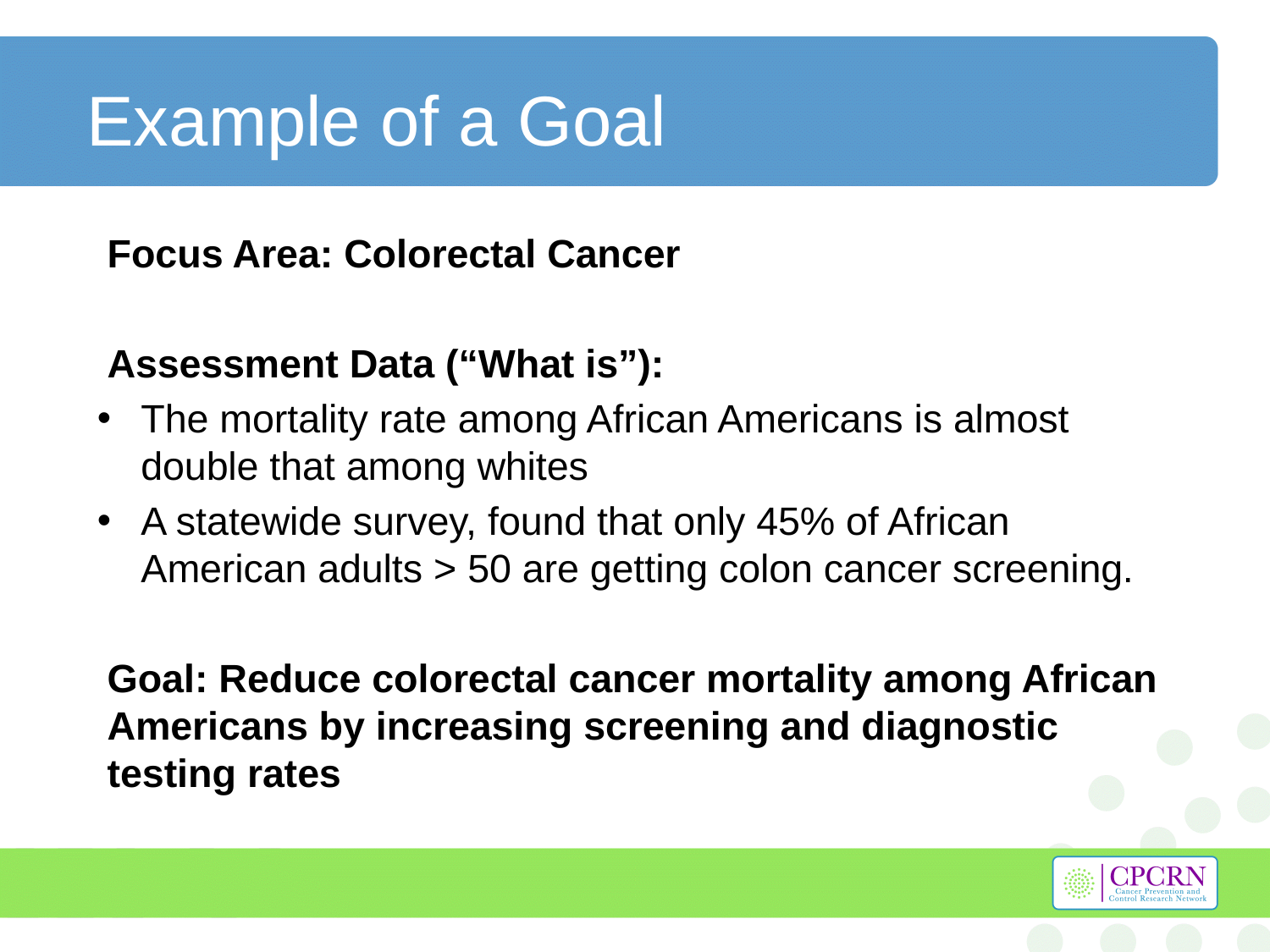

# Example of a Goal
Focus Area: Colorectal Cancer

Assessment Data (“What is”):
The mortality rate among African Americans is almost double that among whites
A statewide survey, found that only 45% of African American adults > 50 are getting colon cancer screening.

Goal: Reduce colorectal cancer mortality among African Americans by increasing screening and diagnostic testing rates